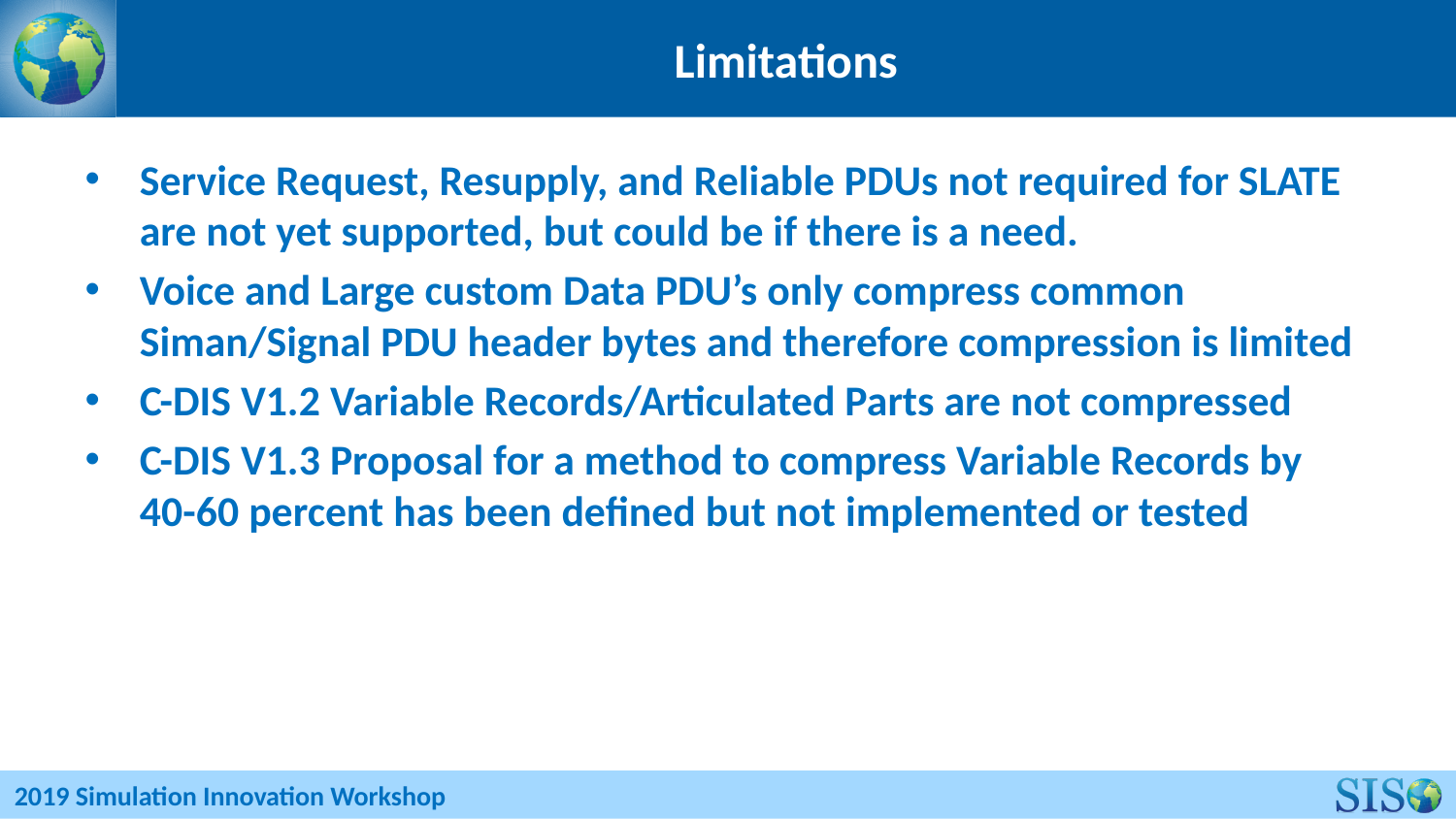

# Limitations
Service Request, Resupply, and Reliable PDUs not required for SLATE are not yet supported, but could be if there is a need.
Voice and Large custom Data PDU’s only compress common Siman/Signal PDU header bytes and therefore compression is limited
C-DIS V1.2 Variable Records/Articulated Parts are not compressed
C-DIS V1.3 Proposal for a method to compress Variable Records by 40-60 percent has been defined but not implemented or tested